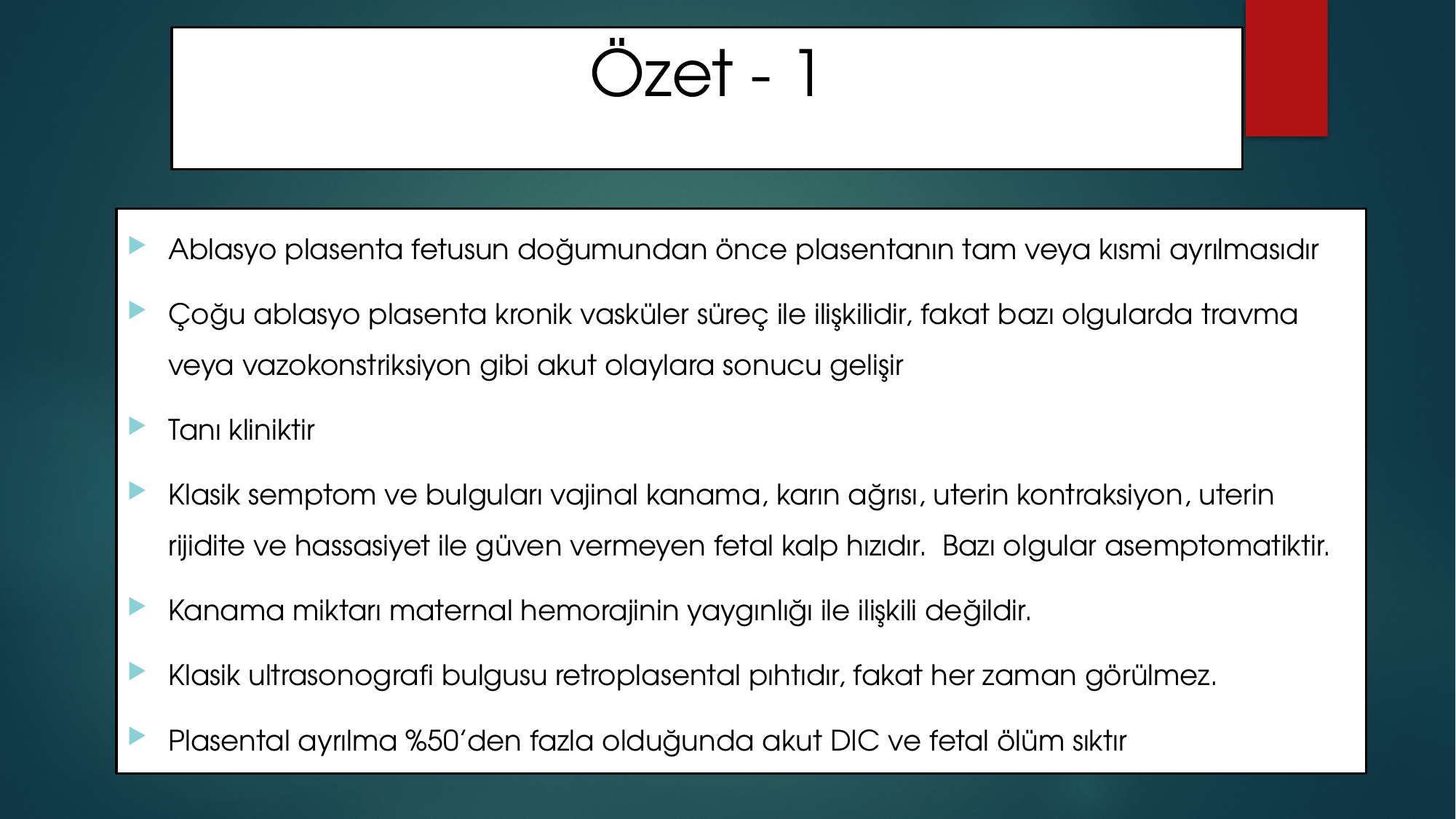

# Özet - 1
Ablasyo plasenta fetusun doğumundan önce plasentanın tam veya kısmi ayrılmasıdır
Çoğu ablasyo plasenta kronik vasküler süreç ile ilişkilidir, fakat bazı olgularda travma veya vazokonstriksiyon gibi akut olaylara sonucu gelişir
Tanı kliniktir
Klasik semptom ve bulguları vajinal kanama, karın ağrısı, uterin kontraksiyon, uterin rijidite ve hassasiyet ile güven vermeyen fetal kalp hızıdır.  Bazı olgular asemptomatiktir.
Kanama miktarı maternal hemorajinin yaygınlığı ile ilişkili değildir.
Klasik ultrasonografi bulgusu retroplasental pıhtıdır, fakat her zaman görülmez.
Plasental ayrılma %50’den fazla olduğunda akut DIC ve fetal ölüm sıktır